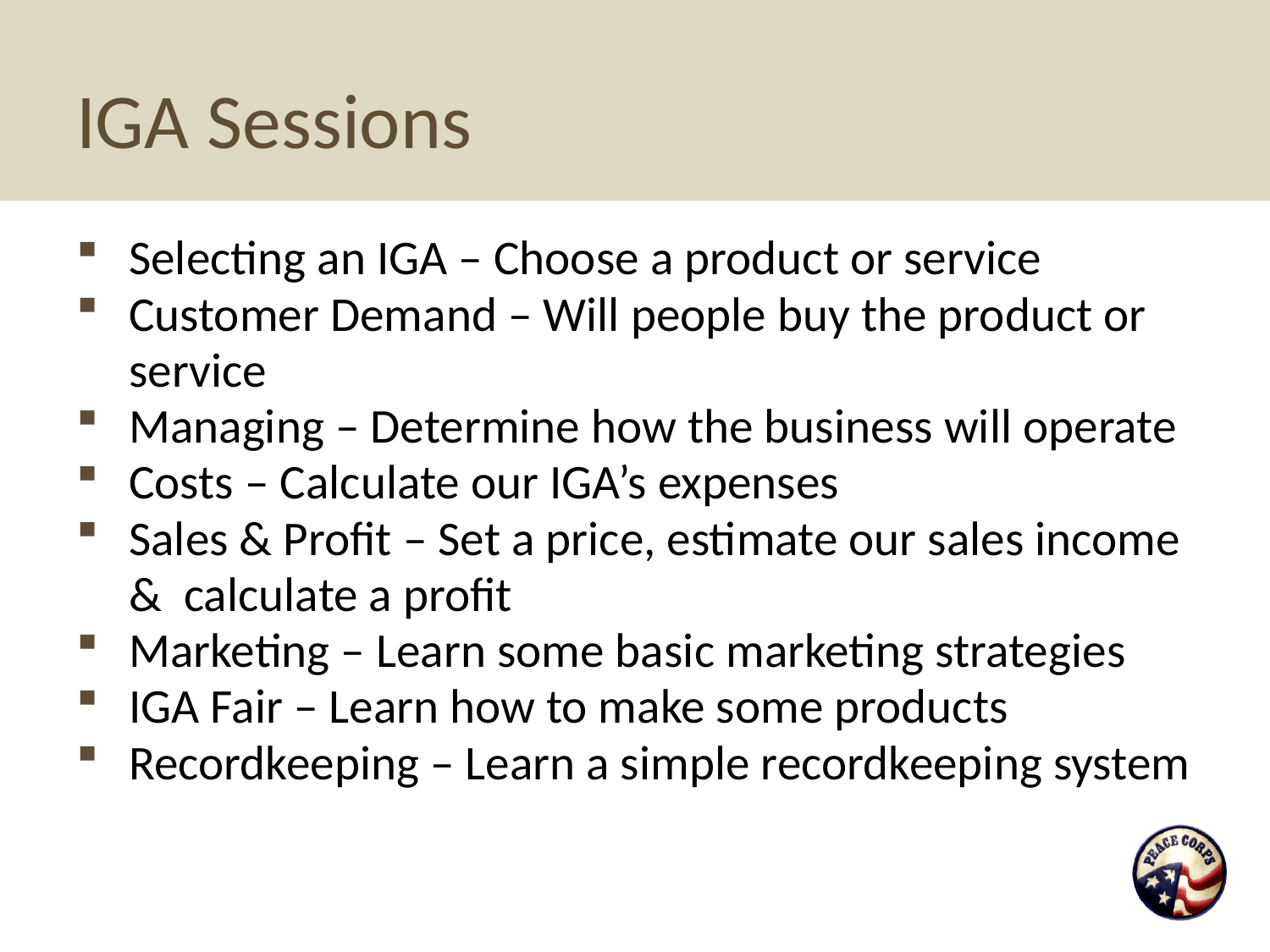

# IGA Sessions
Selecting an IGA – Choose a product or service
Customer Demand – Will people buy the product or service
Managing – Determine how the business will operate
Costs – Calculate our IGA’s expenses
Sales & Profit – Set a price, estimate our sales income &  calculate a profit
Marketing – Learn some basic marketing strategies
IGA Fair – Learn how to make some products
Recordkeeping – Learn a simple recordkeeping system